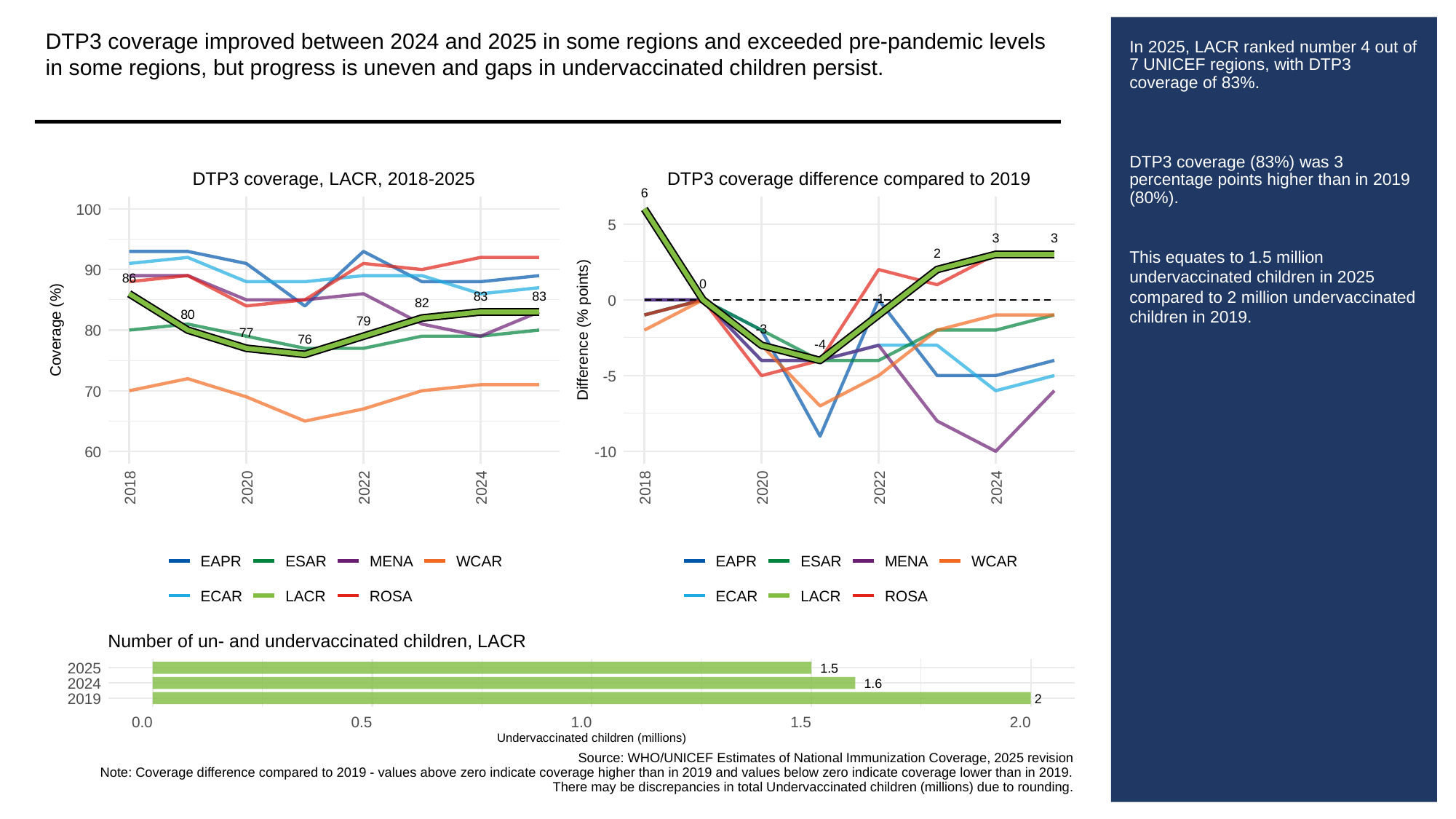

DTP3 coverage improved between 2024 and 2025 in some regions and exceeded pre-pandemic levels in some regions, but progress is uneven and gaps in undervaccinated children persist.
# In 2025, LACR ranked number 4 out of 7 UNICEF regions, with DTP3 coverage of 83%.

DTP3 coverage (83%) was 3 percentage points higher than in 2019 (80%).

This equates to 1.5 million undervaccinated children in 2025 compared to 2 million undervaccinated children in 2019.

DTP3 coverage, LACR, 2018-2025
DTP3 coverage difference compared to 2019
6

100

5

3
3

2

90

86

0
83
83
-1

0
82

80
79
-3

Coverage (%)
80
Difference (% points)
77

76

-4

-5

70

60
-10

2018
2020
2022
2024
2018
2020
2022
2024
EAPR
ESAR
MENA
WCAR
EAPR
ESAR
MENA
WCAR

ECAR
LACR
ROSA
ECAR
LACR
ROSA

Number of un- and undervaccinated children, LACR

2025
1.5

2024
1.6

2019
2

0.0
0.5
1.0
1.5
2.0
Undervaccinated children (millions)
Source: WHO/UNICEF Estimates of National Immunization Coverage, 2025 revision
Note: Coverage difference compared to 2019 - values above zero indicate coverage higher than in 2019 and values below zero indicate coverage lower than in 2019.
There may be discrepancies in total Undervaccinated children (millions) due to rounding.